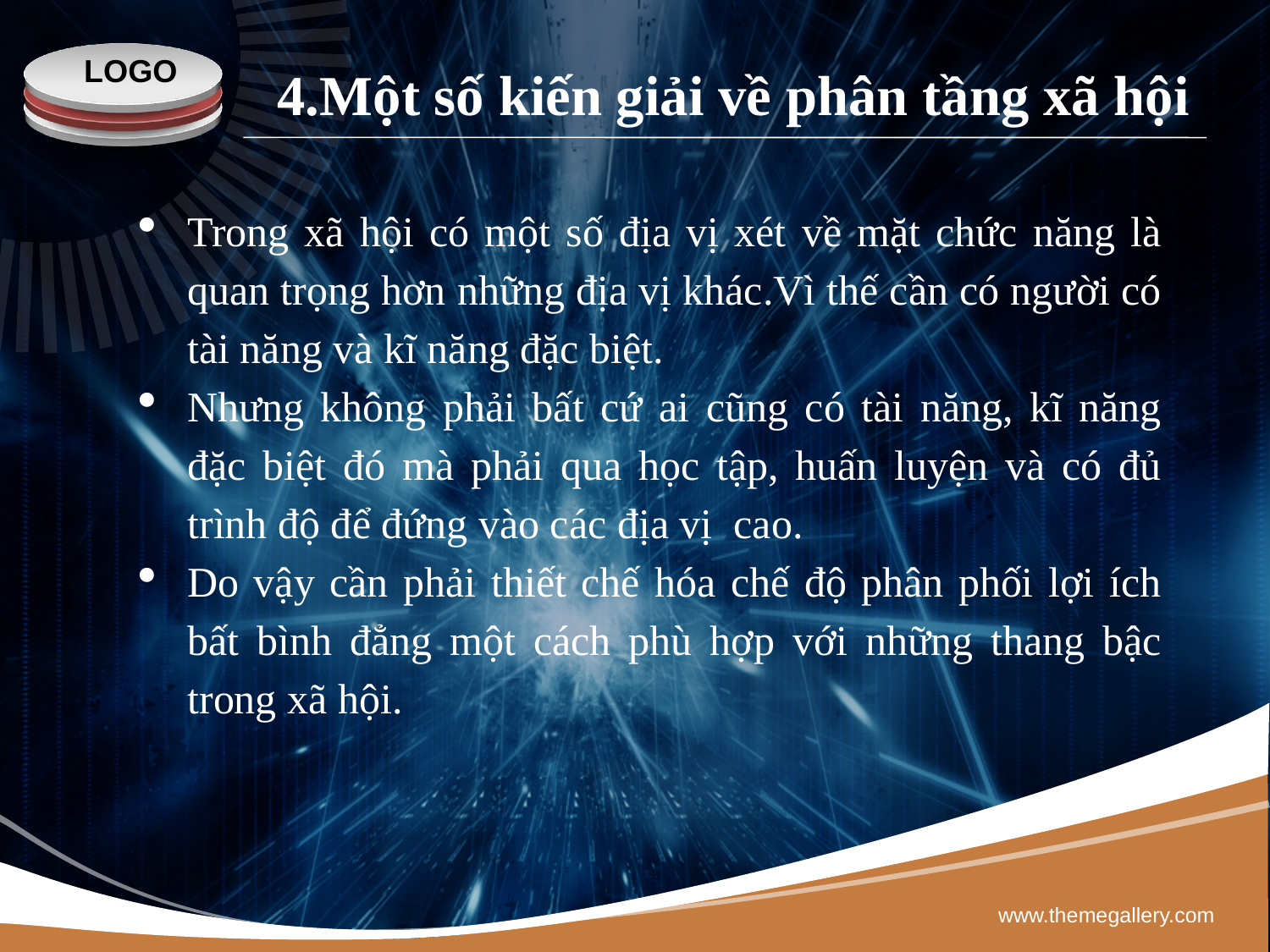

# 4.Một số kiến giải về phân tầng xã hội
Trong xã hội có một số địa vị xét về mặt chức năng là quan trọng hơn những địa vị khác.Vì thế cần có người có tài năng và kĩ năng đặc biệt.
Nhưng không phải bất cứ ai cũng có tài năng, kĩ năng đặc biệt đó mà phải qua học tập, huấn luyện và có đủ trình độ để đứng vào các địa vị  cao.
Do vậy cần phải thiết chế hóa chế độ phân phối lợi ích bất bình đẳng một cách phù hợp với những thang bậc trong xã hội.
www.themegallery.com